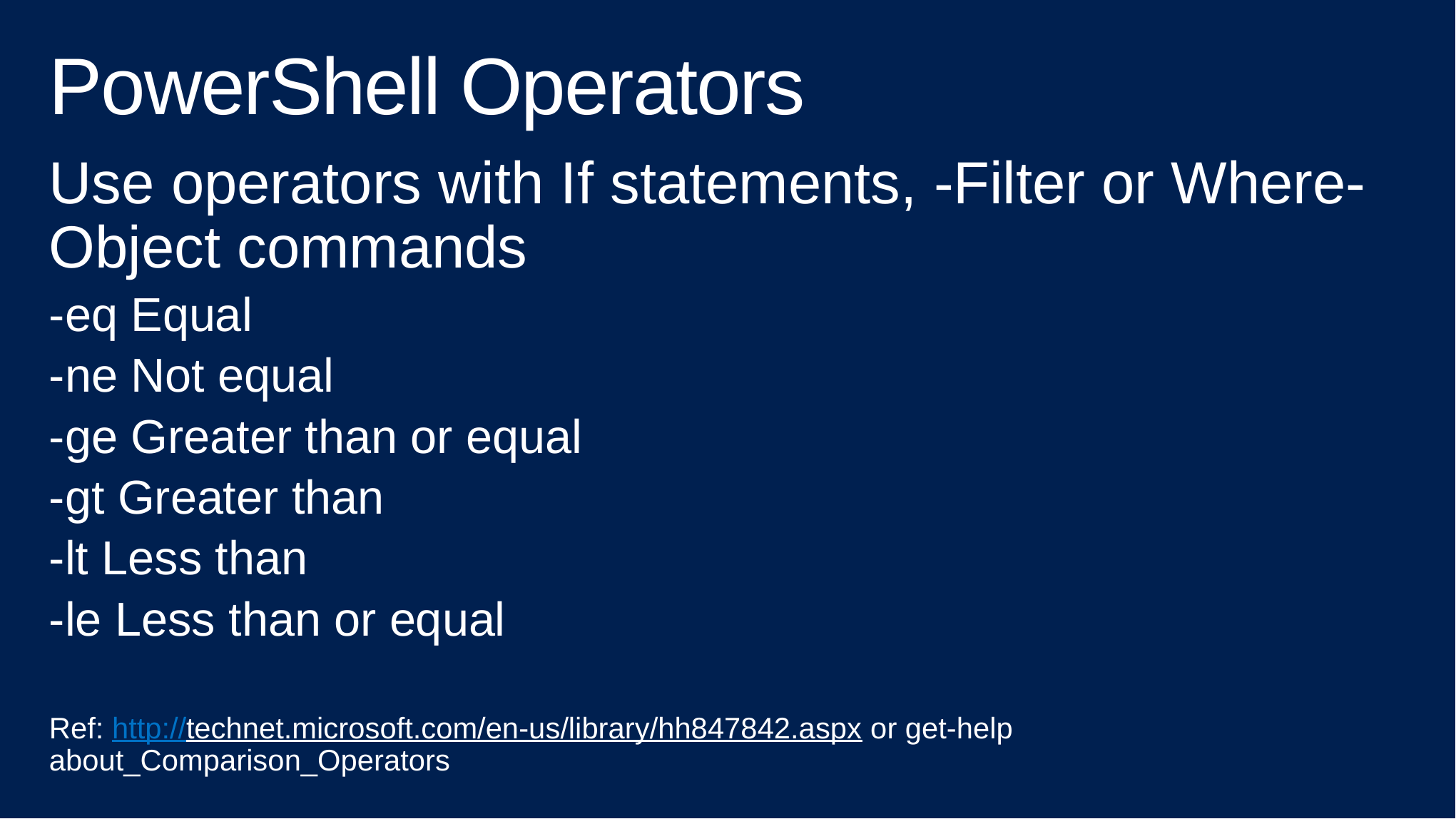

# PowerShell Operators
Use operators with If statements, -Filter or Where-Object commands
-eq Equal
-ne Not equal
-ge Greater than or equal
-gt Greater than
-lt Less than
-le Less than or equal

Ref: http://technet.microsoft.com/en-us/library/hh847842.aspx or get-help about_Comparison_Operators